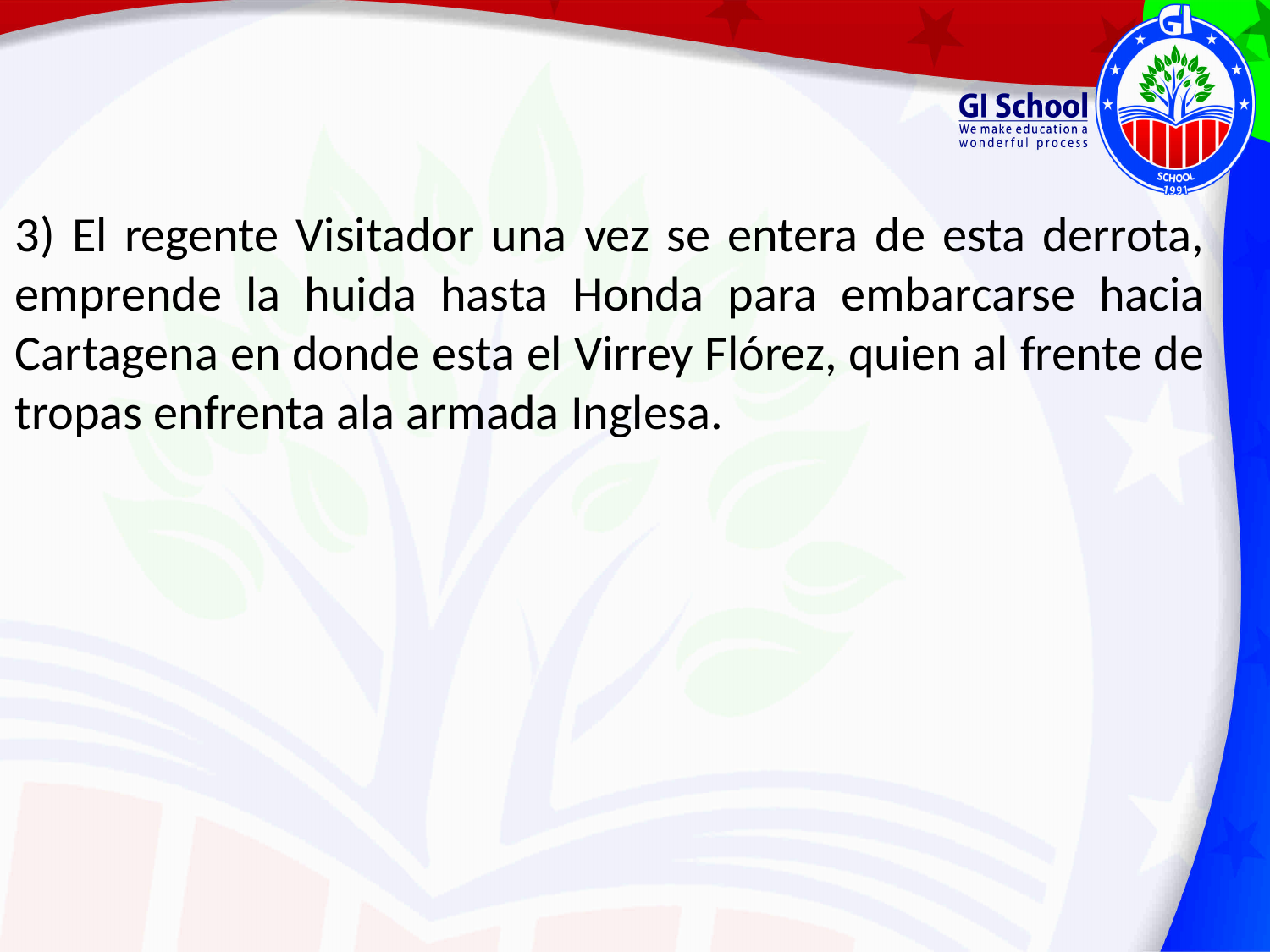

3) El regente Visitador una vez se entera de esta derrota, emprende la huida hasta Honda para embarcarse hacia Cartagena en donde esta el Virrey Flórez, quien al frente de tropas enfrenta ala armada Inglesa.